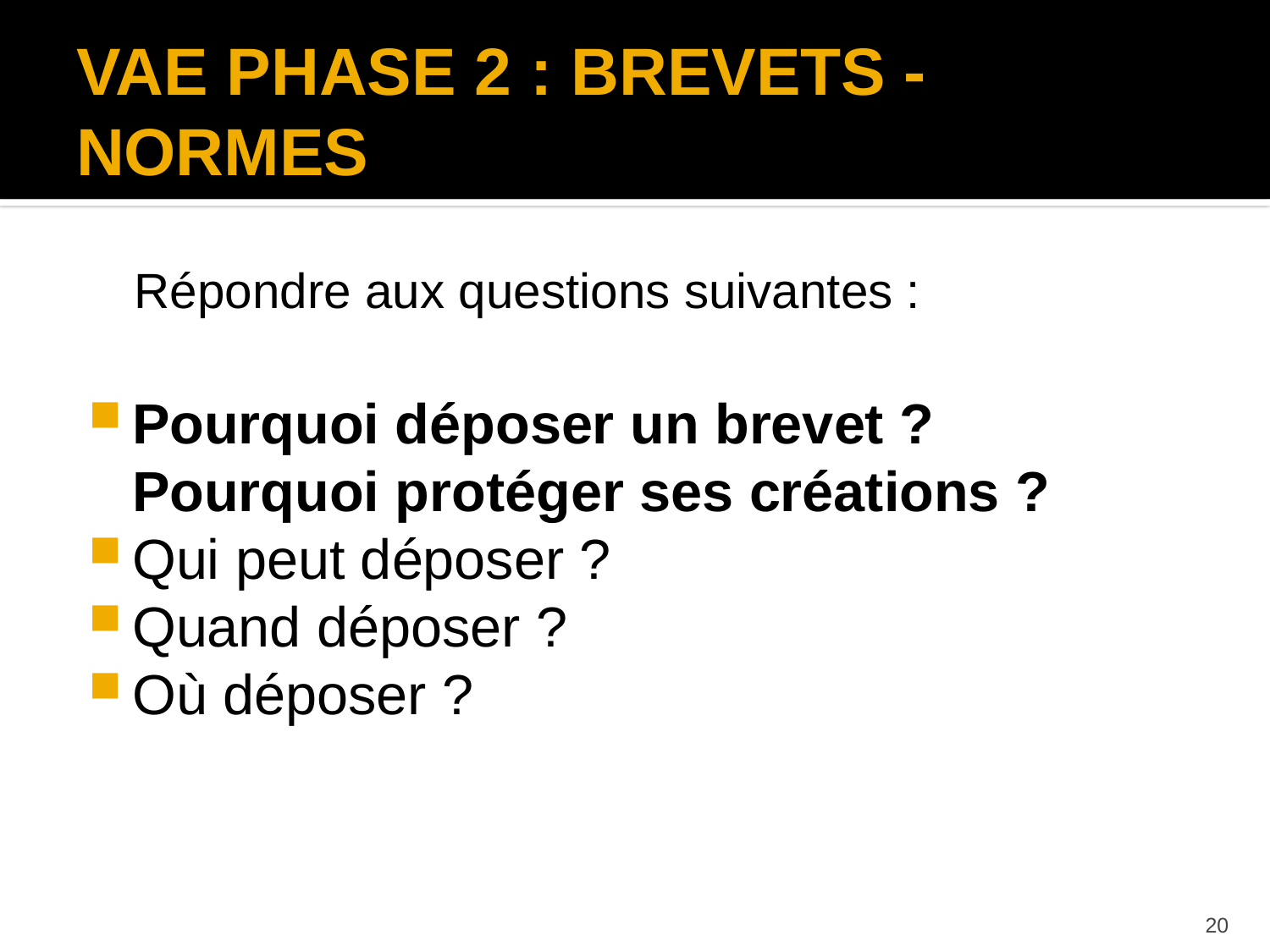

# VAE PHASE 2 : BREVETS - NORMES
Répondre aux questions suivantes :

Pourquoi déposer un brevet ? Pourquoi protéger ses créations ?
Qui peut déposer ?
Quand déposer ?
Où déposer ?

20